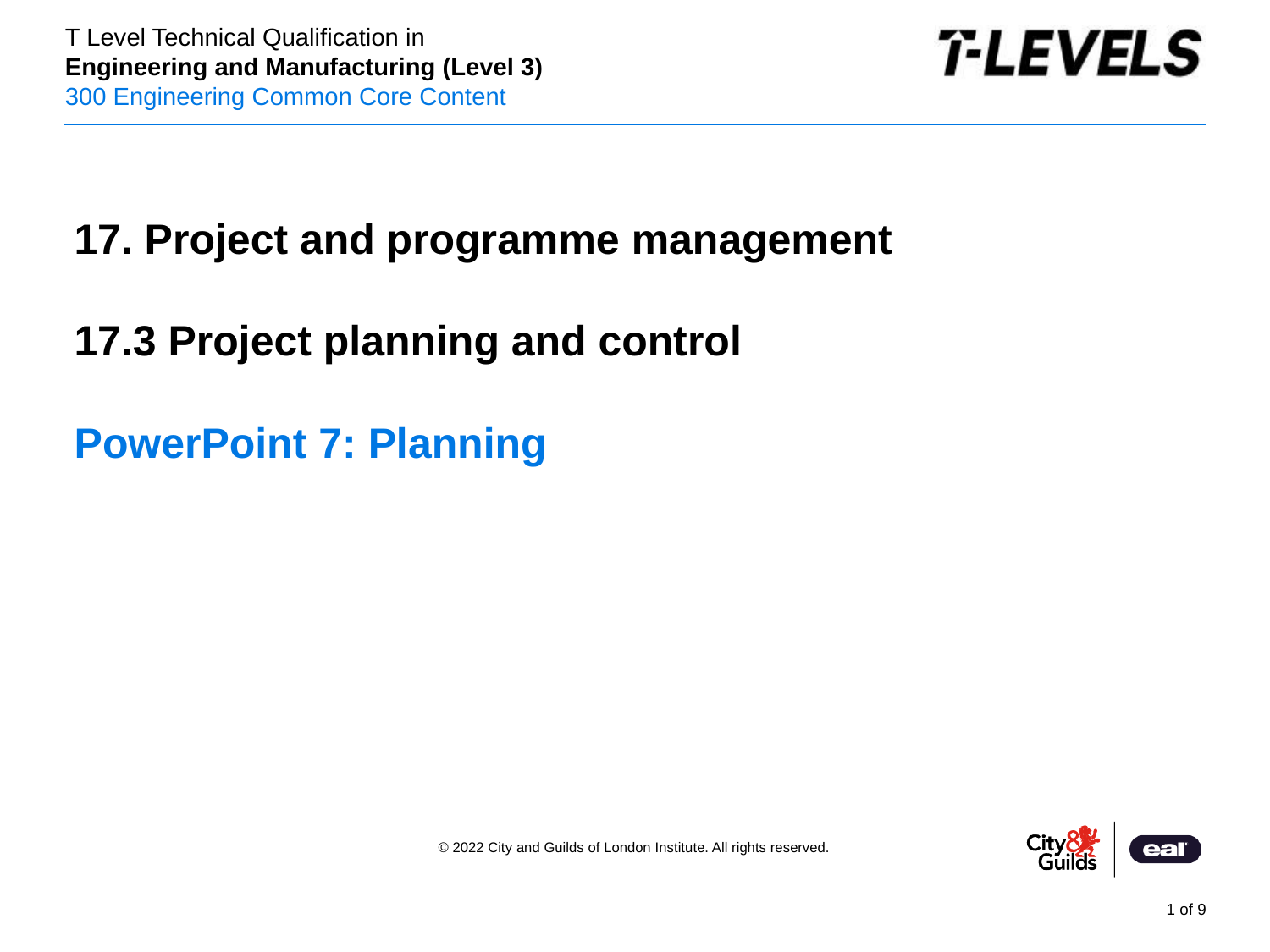

17. Project and programme management

17.3 Project planning and control
PowerPoint 7: Planning